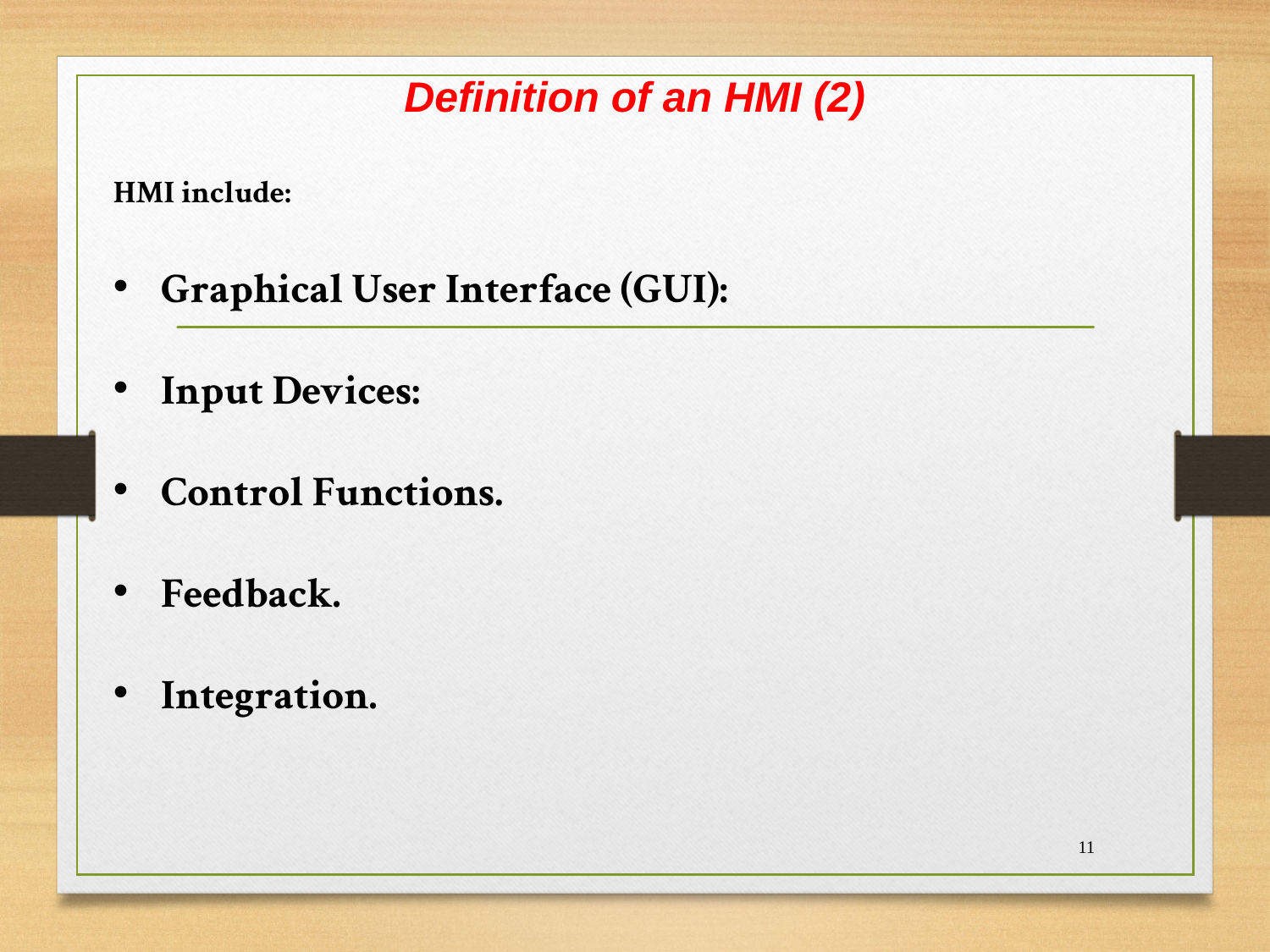

# Definition of an HMI (2)
HMI include:
Graphical User Interface (GUI):
Input Devices:
Control Functions.
Feedback.
Integration.
11